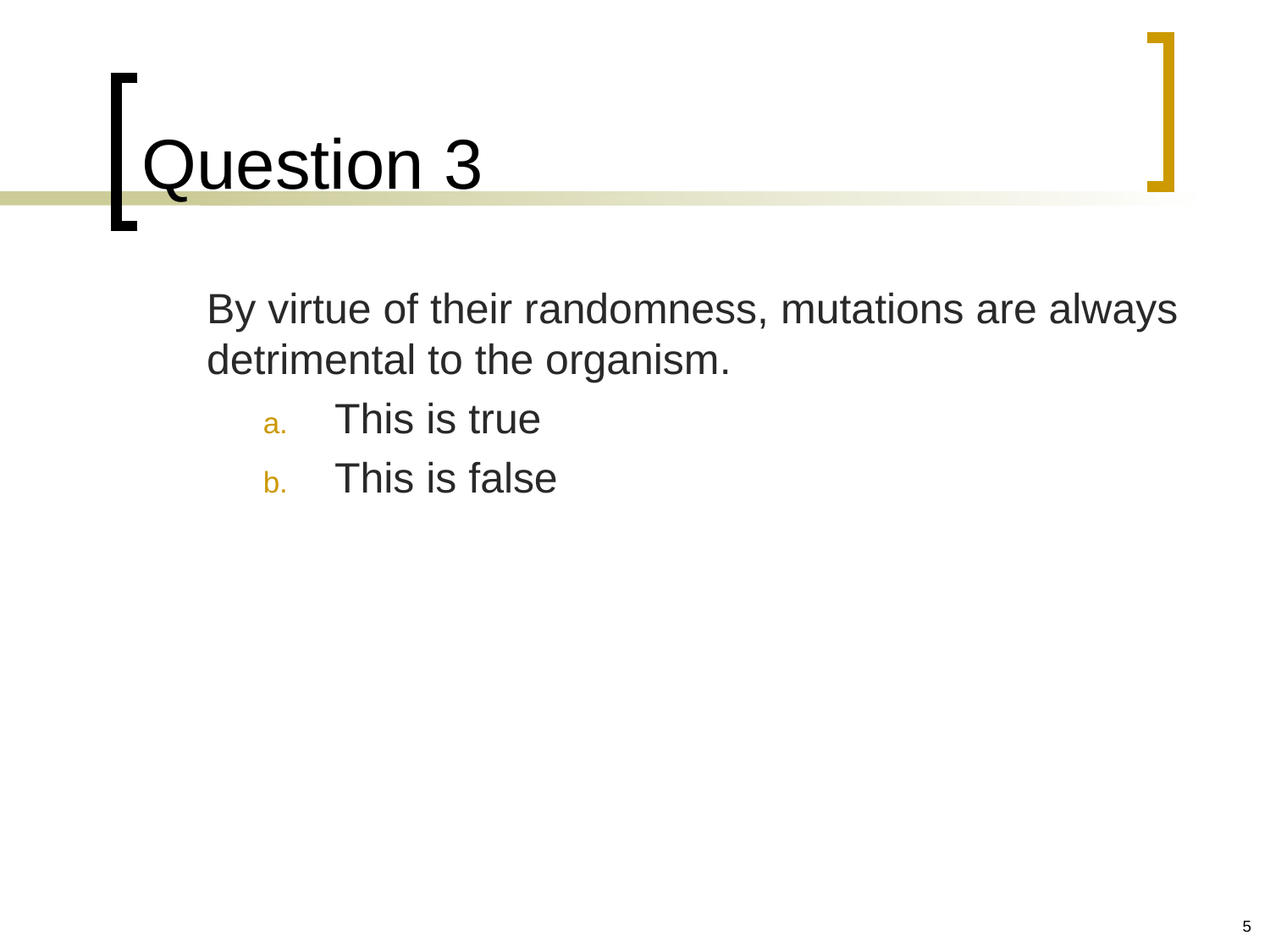

# Question 3
	By virtue of their randomness, mutations are always detrimental to the organism.
This is true
This is false